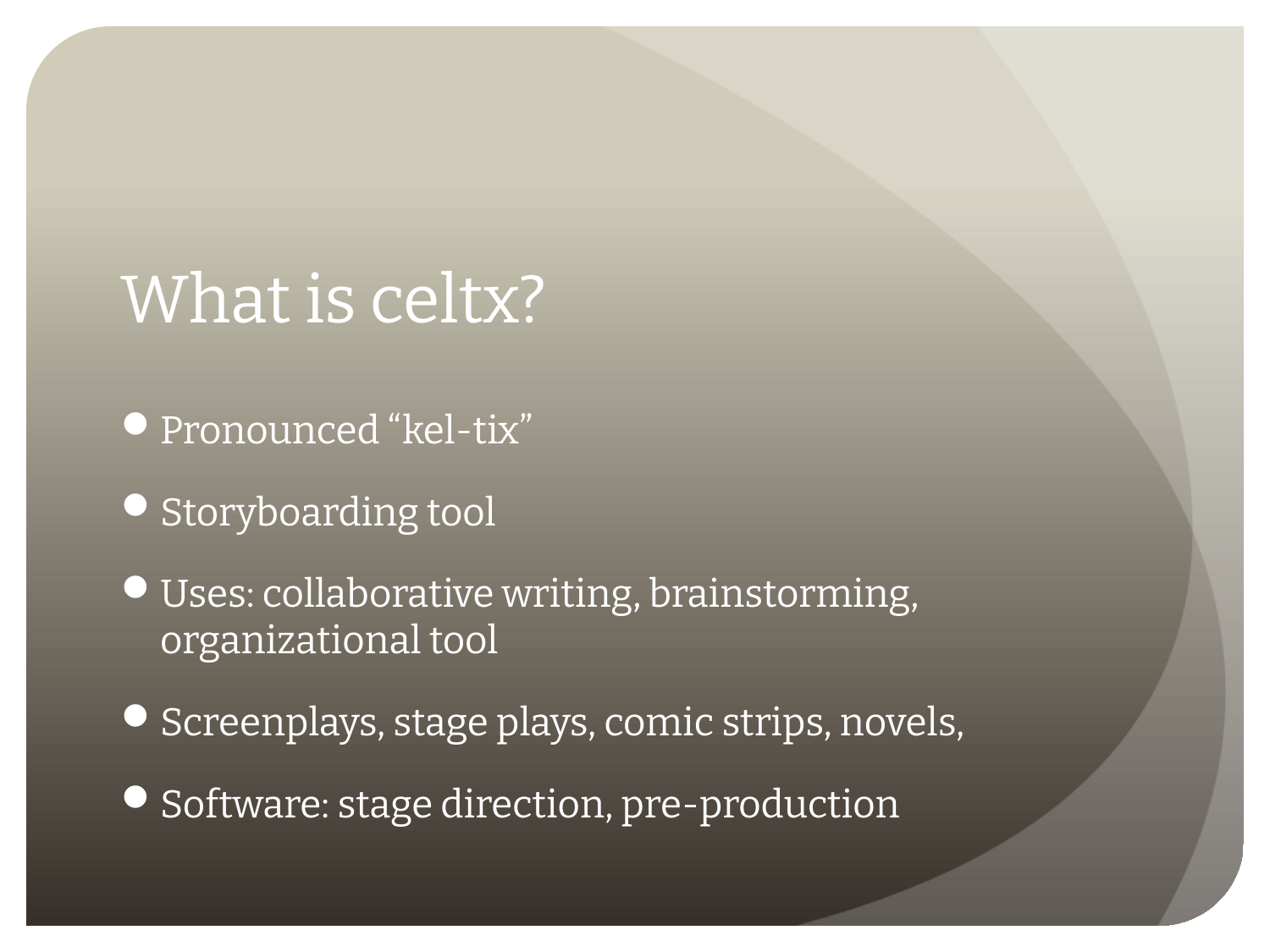

# What is celtx?
Pronounced “kel-tix”
Storyboarding tool
Uses: collaborative writing, brainstorming, organizational tool
Screenplays, stage plays, comic strips, novels,
Software: stage direction, pre-production